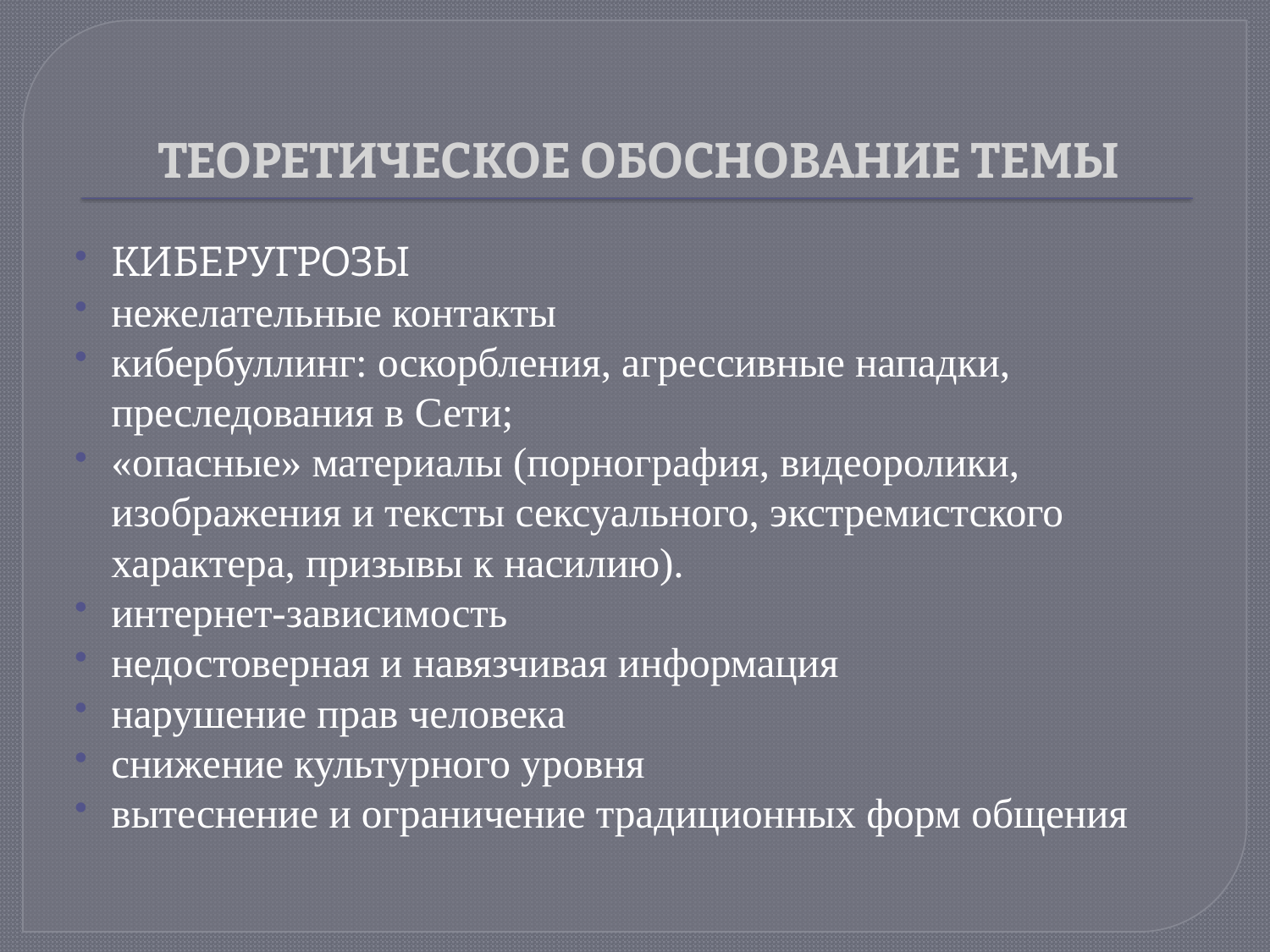

# ТЕОРЕТИЧЕСКОЕ ОБОСНОВАНИЕ ТЕМЫ
КИБЕРУГРОЗЫ
нежелательные контакты
кибербуллинг: оскорбления, агрессивные нападки, преследования в Сети;
«опасные» материалы (порнография, видеоролики, изображения и тексты сексуального, экстремистского характера, призывы к насилию).
интернет-зависимость
недостоверная и навязчивая информация
нарушение прав человека
снижение культурного уровня
вытеснение и ограничение традиционных форм общения